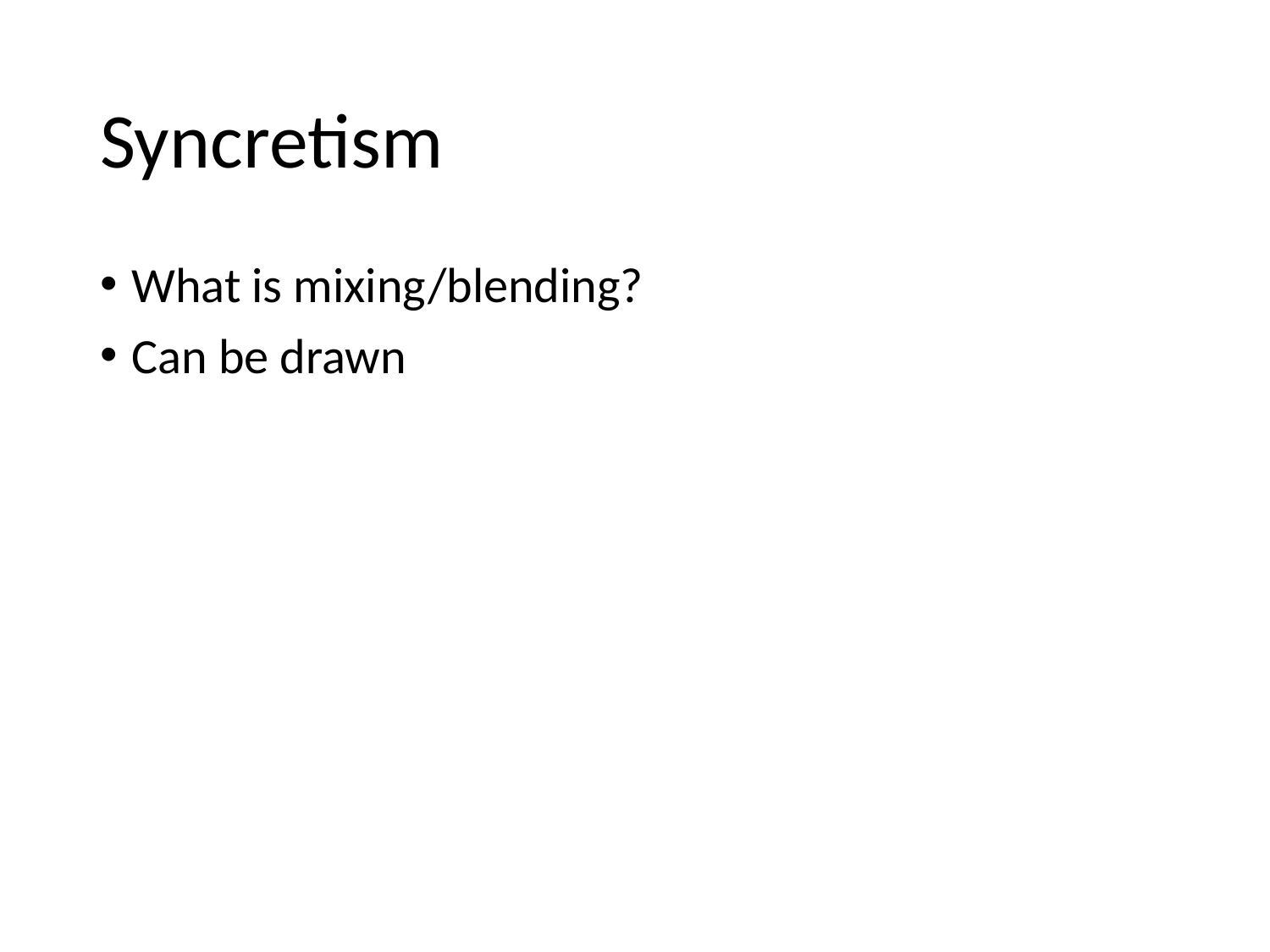

# Syncretism
What is mixing/blending?
Can be drawn